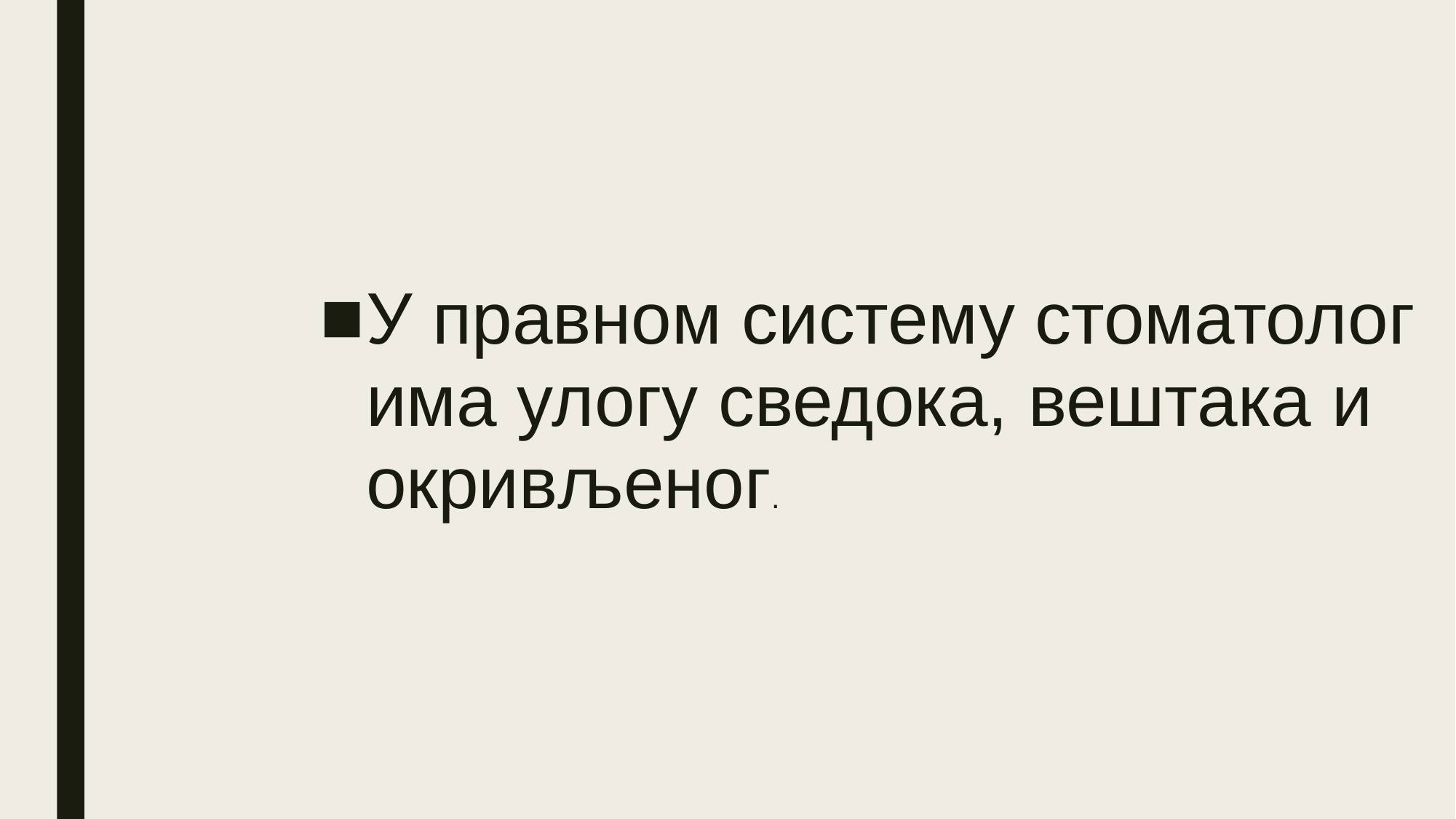

У правном систему стоматолог има улогу сведока, вештака и окривљеног.